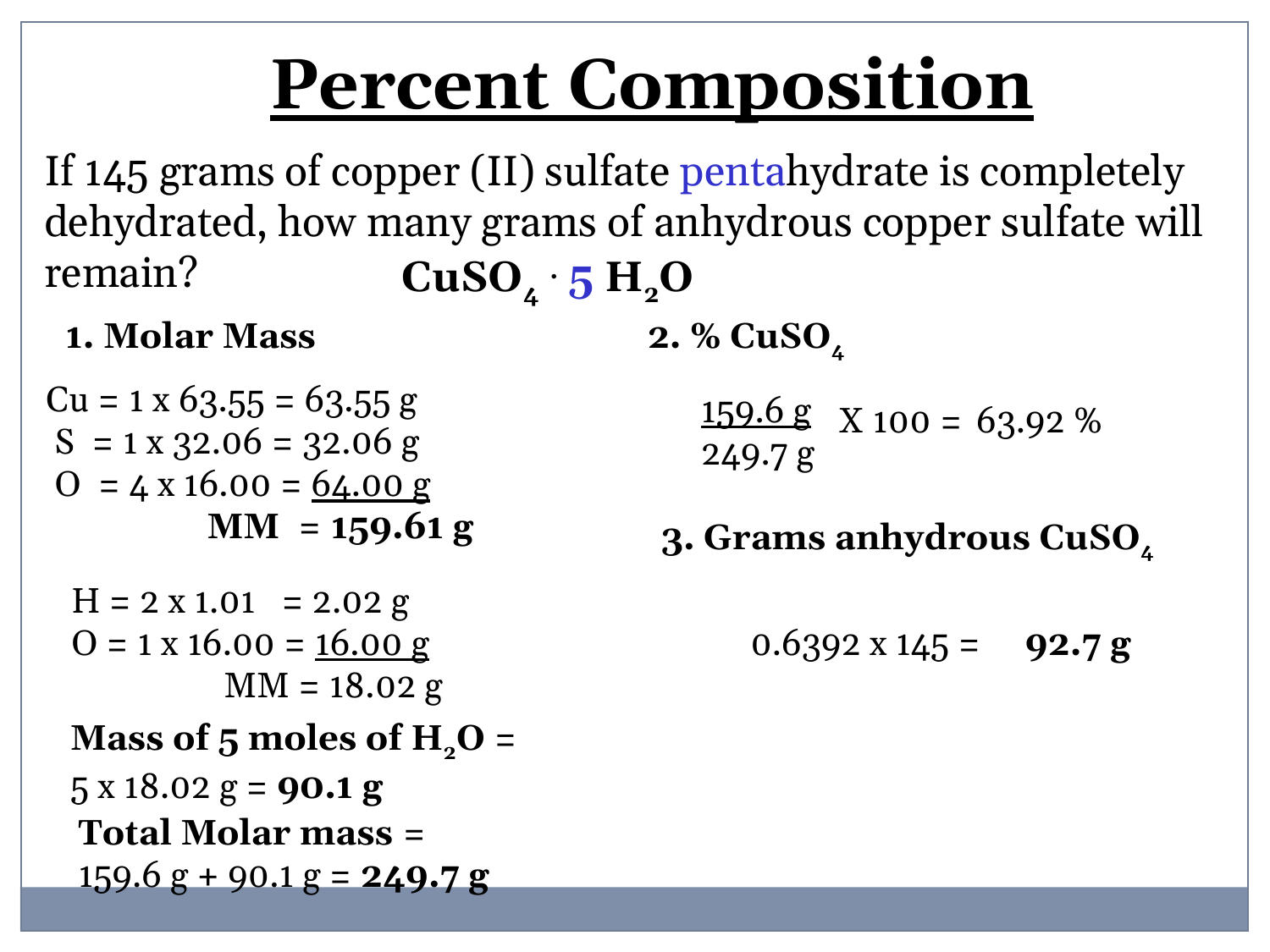

Percent Composition
If 145 grams of copper (II) sulfate pentahydrate is completely dehydrated, how many grams of anhydrous copper sulfate will remain?

CuSO4 . 5 H2O
1. Molar Mass
2. % CuSO4
Cu = 1 x 63.55 = 63.55 g
 S  = 1 x 32.06 = 32.06 g
 O  = 4 x 16.00 = 64.00 g
	    MM  = 159.61 g
159.6 g
X 100 =
63.92 %
249.7 g
3. Grams anhydrous CuSO4
H = 2 x 1.01   = 2.02 g
O = 1 x 16.00 = 16.00 g
	   MM = 18.02 g
0.6392 x 145 =
92.7 g
Mass of 5 moles of H2O =
5 x 18.02 g = 90.1 g
Total Molar mass =
159.6 g + 90.1 g = 249.7 g